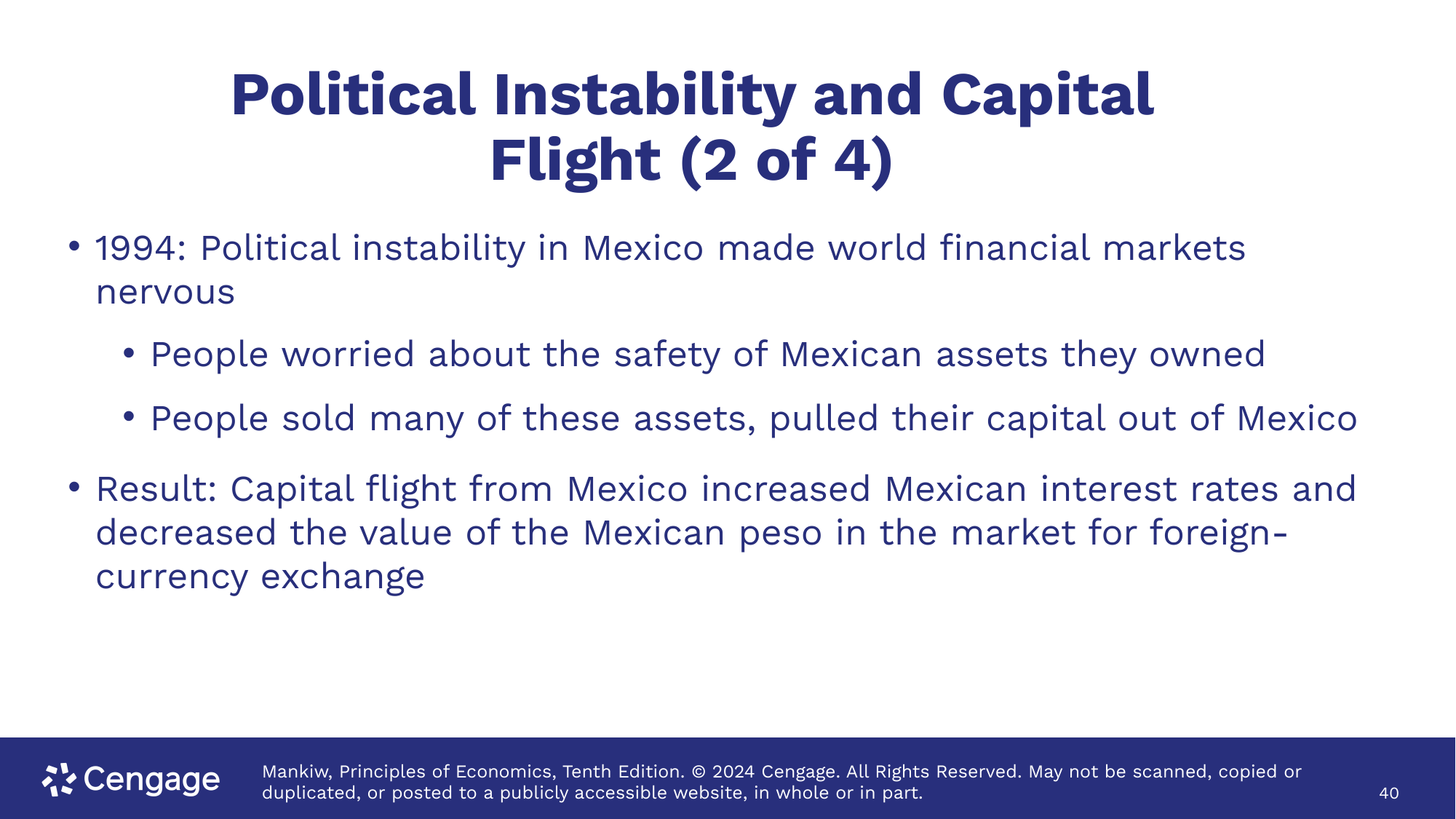

# Political Instability and Capital Flight (2 of 4)
1994: Political instability in Mexico made world financial markets nervous
People worried about the safety of Mexican assets they owned
People sold many of these assets, pulled their capital out of Mexico
Result: Capital flight from Mexico increased Mexican interest rates and decreased the value of the Mexican peso in the market for foreign-currency exchange